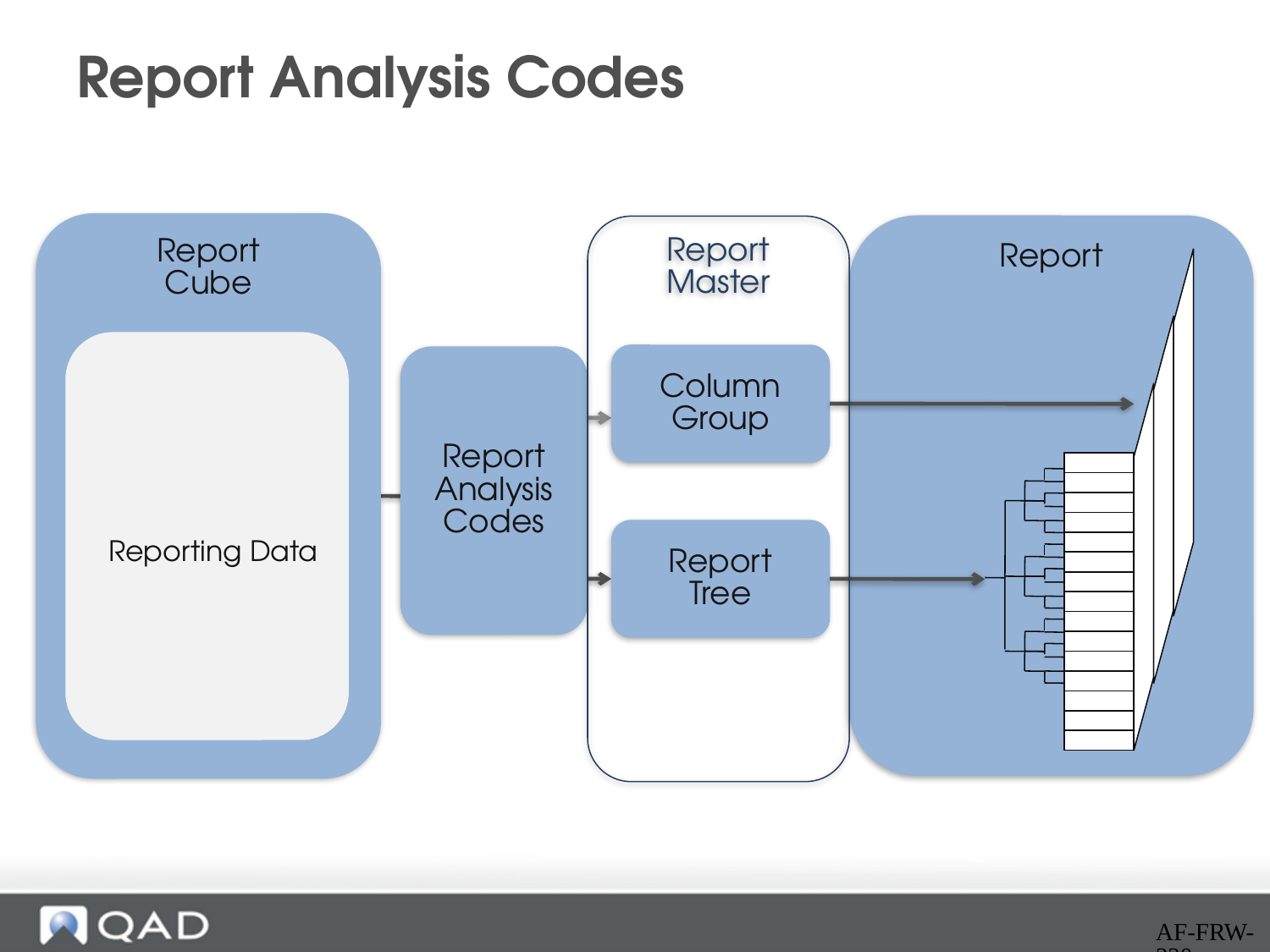

# Report Analysis Codes
Report
Cube
Report

Report
Master

Reporting Data

Column
Group
Report
Analysis Codes
Report
Tree
AF-FRW-230